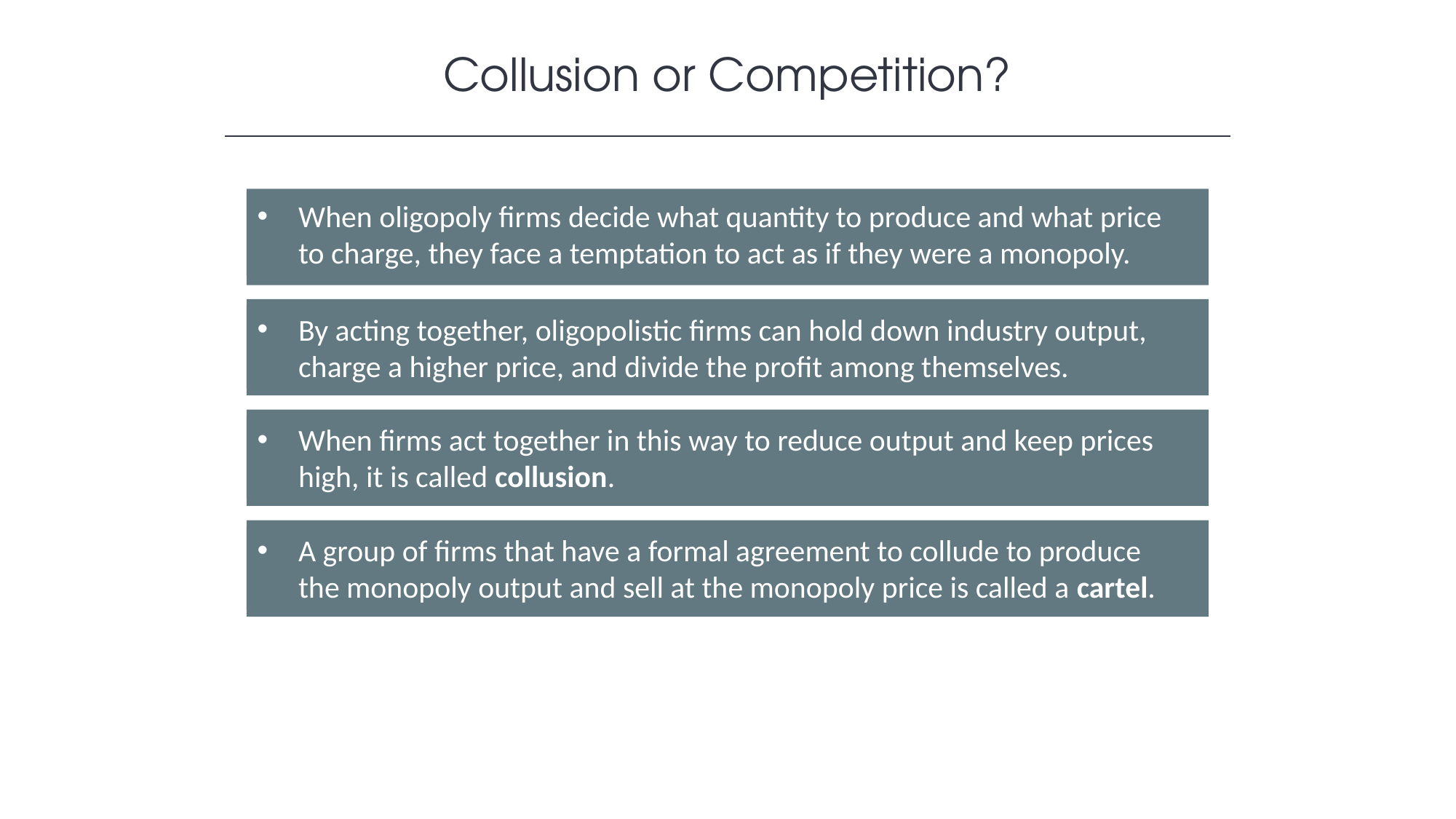

Collusion or Competition?

When oligopoly firms decide what quantity to produce and what price to charge, they face a temptation to act as if they were a monopoly.

By acting together, oligopolistic firms can hold down industry output, charge a higher price, and divide the profit among themselves.

When firms act together in this way to reduce output and keep prices high, it is called collusion.

A group of firms that have a formal agreement to collude to produce the monopoly output and sell at the monopoly price is called a cartel.